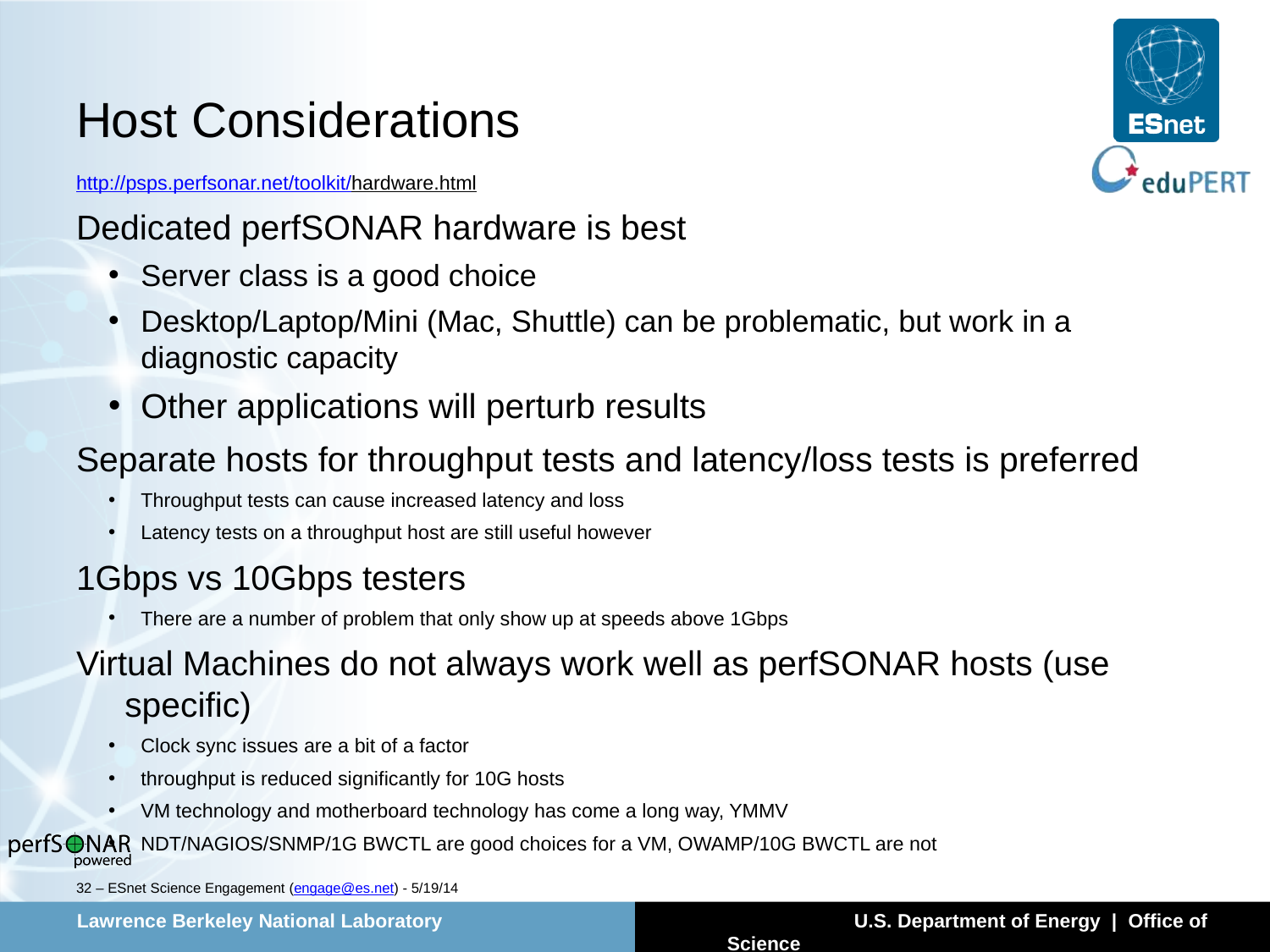

# Host Considerations
http://psps.perfsonar.net/toolkit/hardware.html
Dedicated perfSONAR hardware is best
Server class is a good choice
Desktop/Laptop/Mini (Mac, Shuttle) can be problematic, but work in a diagnostic capacity
Other applications will perturb results
Separate hosts for throughput tests and latency/loss tests is preferred
Throughput tests can cause increased latency and loss
Latency tests on a throughput host are still useful however
1Gbps vs 10Gbps testers
There are a number of problem that only show up at speeds above 1Gbps
Virtual Machines do not always work well as perfSONAR hosts (use specific)
Clock sync issues are a bit of a factor
throughput is reduced significantly for 10G hosts
VM technology and motherboard technology has come a long way, YMMV
NDT/NAGIOS/SNMP/1G BWCTL are good choices for a VM, OWAMP/10G BWCTL are not
32 – ESnet Science Engagement (engage@es.net) - 5/19/14